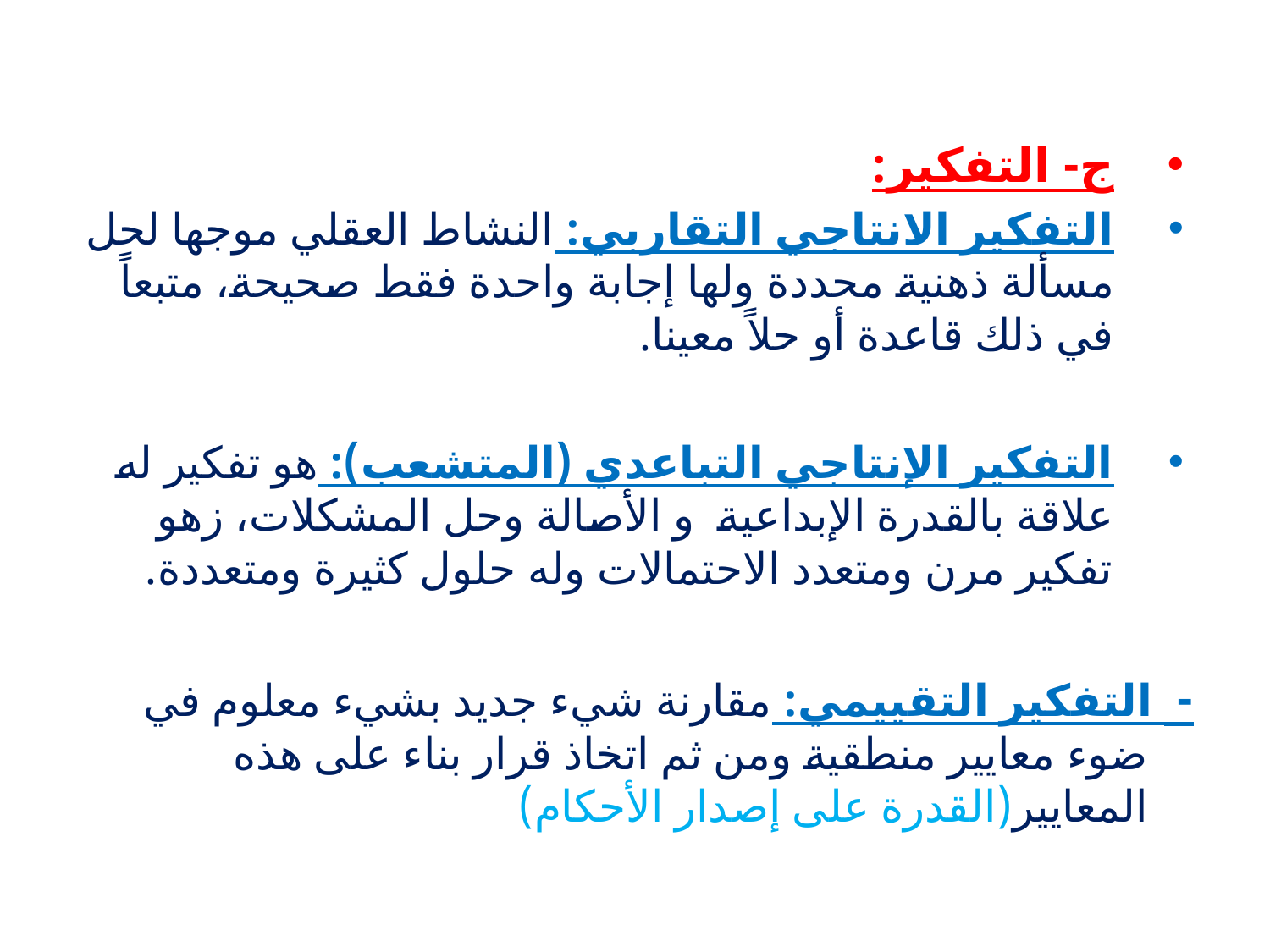

ج- التفكير:
التفكير الانتاجي التقاربي: النشاط العقلي موجها لحل مسألة ذهنية محددة ولها إجابة واحدة فقط صحيحة، متبعاً في ذلك قاعدة أو حلاً معينا.

التفكير الإنتاجي التباعدي (المتشعب): هو تفكير له علاقة بالقدرة الإبداعية  و الأصالة وحل المشكلات، زهو تفكير مرن ومتعدد الاحتمالات وله حلول كثيرة ومتعددة.

-  التفكير التقييمي: مقارنة شيء جديد بشيء معلوم في ضوء معايير منطقية ومن ثم اتخاذ قرار بناء على هذه المعايير(القدرة على إصدار الأحكام)